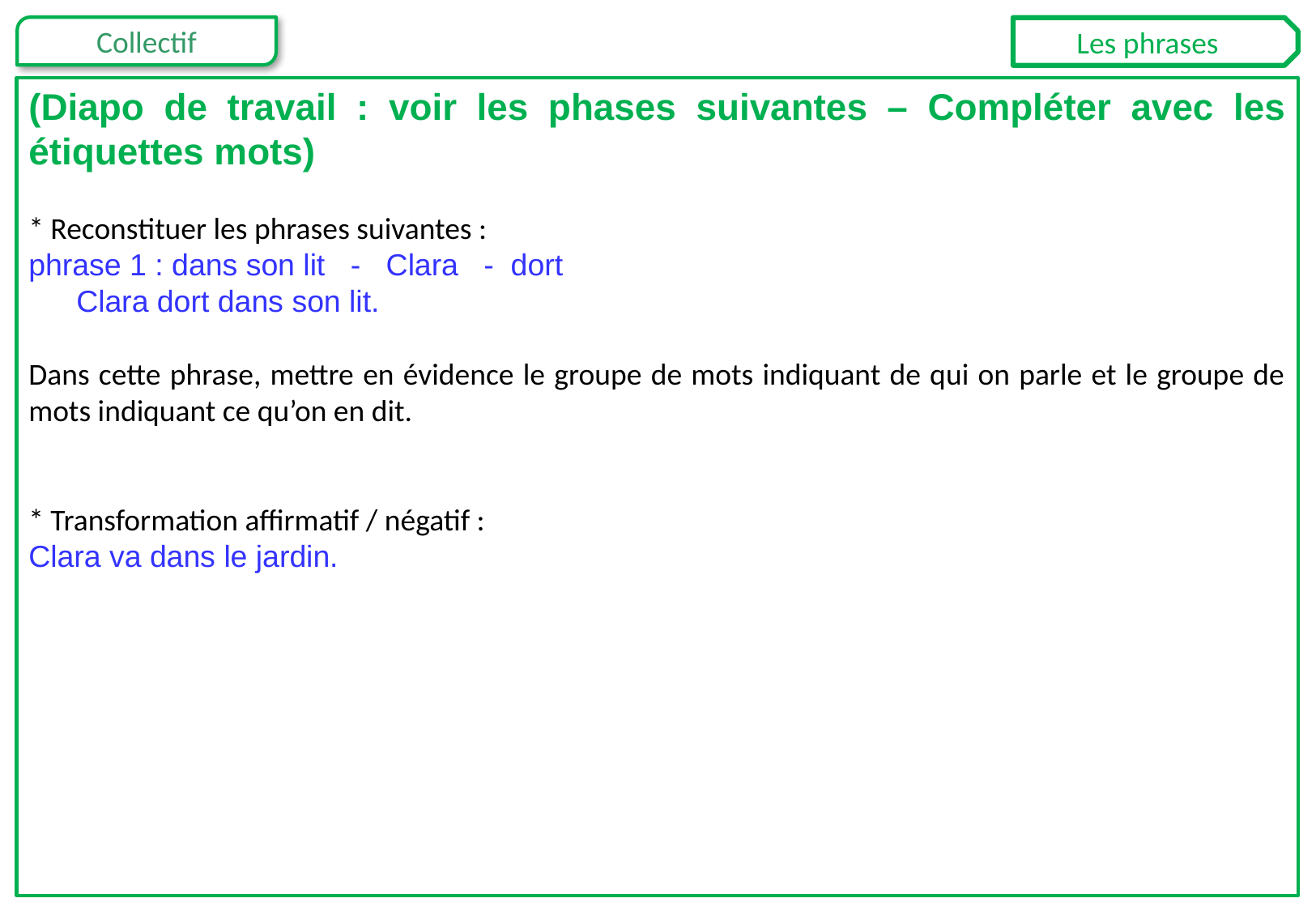

Les phrases
(Diapo de travail : voir les phases suivantes – Compléter avec les étiquettes mots)

* Reconstituer les phrases suivantes :
phrase 1 : dans son lit   -   Clara   -  dort
Clara dort dans son lit.

Dans cette phrase, mettre en évidence le groupe de mots indiquant de qui on parle et le groupe de mots indiquant ce qu’on en dit.

* Transformation affirmatif / négatif :
Clara va dans le jardin.